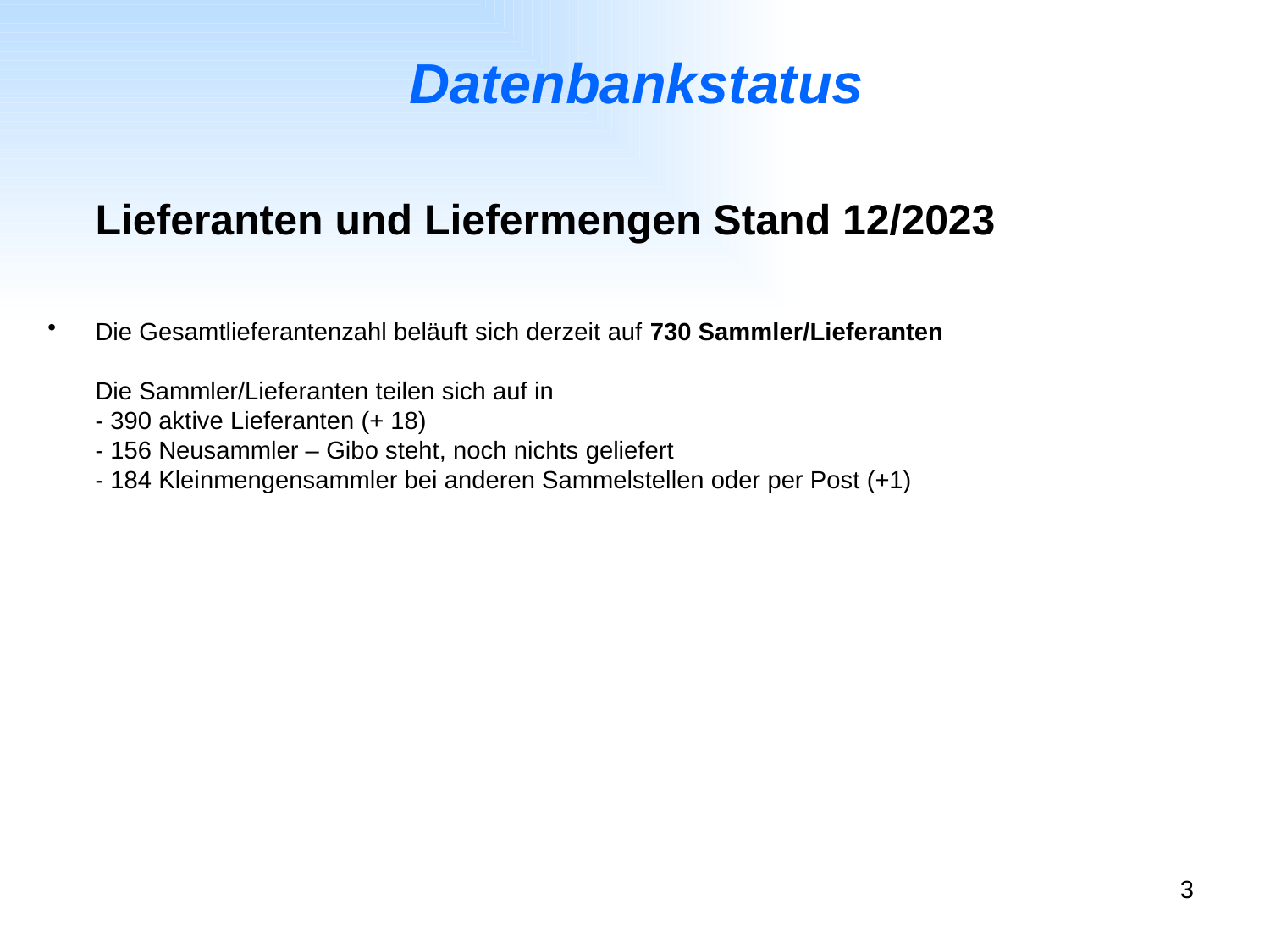

# Datenbankstatus
	Lieferanten und Liefermengen Stand 12/2023
Die Gesamtlieferantenzahl beläuft sich derzeit auf 730 Sammler/Lieferanten
Die Sammler/Lieferanten teilen sich auf in
- 390 aktive Lieferanten (+ 18)
- 156 Neusammler – Gibo steht, noch nichts geliefert
- 184 Kleinmengensammler bei anderen Sammelstellen oder per Post (+1)

3